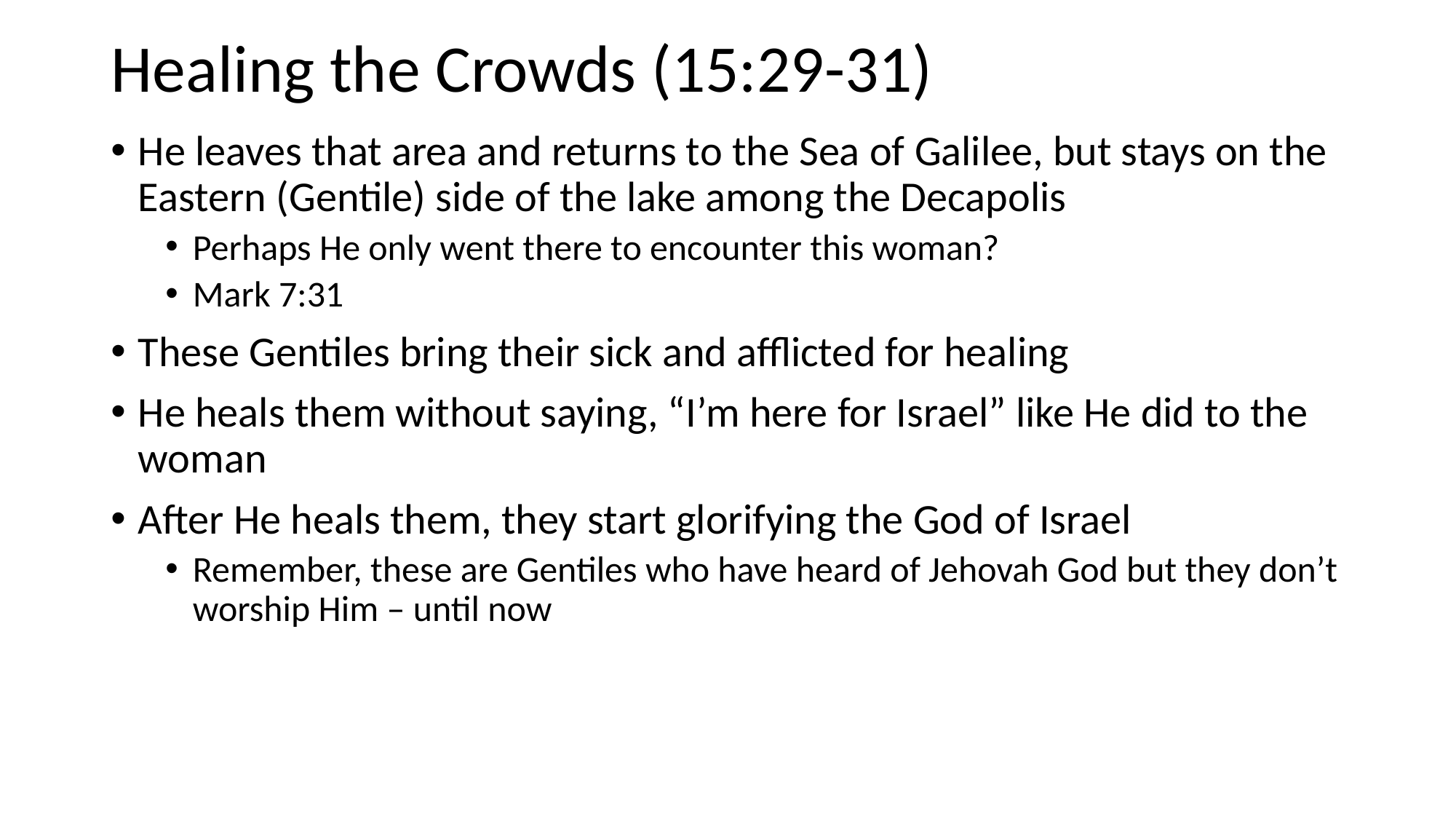

# Healing the Crowds (15:29-31)
He leaves that area and returns to the Sea of Galilee, but stays on the Eastern (Gentile) side of the lake among the Decapolis
Perhaps He only went there to encounter this woman?
Mark 7:31
These Gentiles bring their sick and afflicted for healing
He heals them without saying, “I’m here for Israel” like He did to the woman
After He heals them, they start glorifying the God of Israel
Remember, these are Gentiles who have heard of Jehovah God but they don’t worship Him – until now